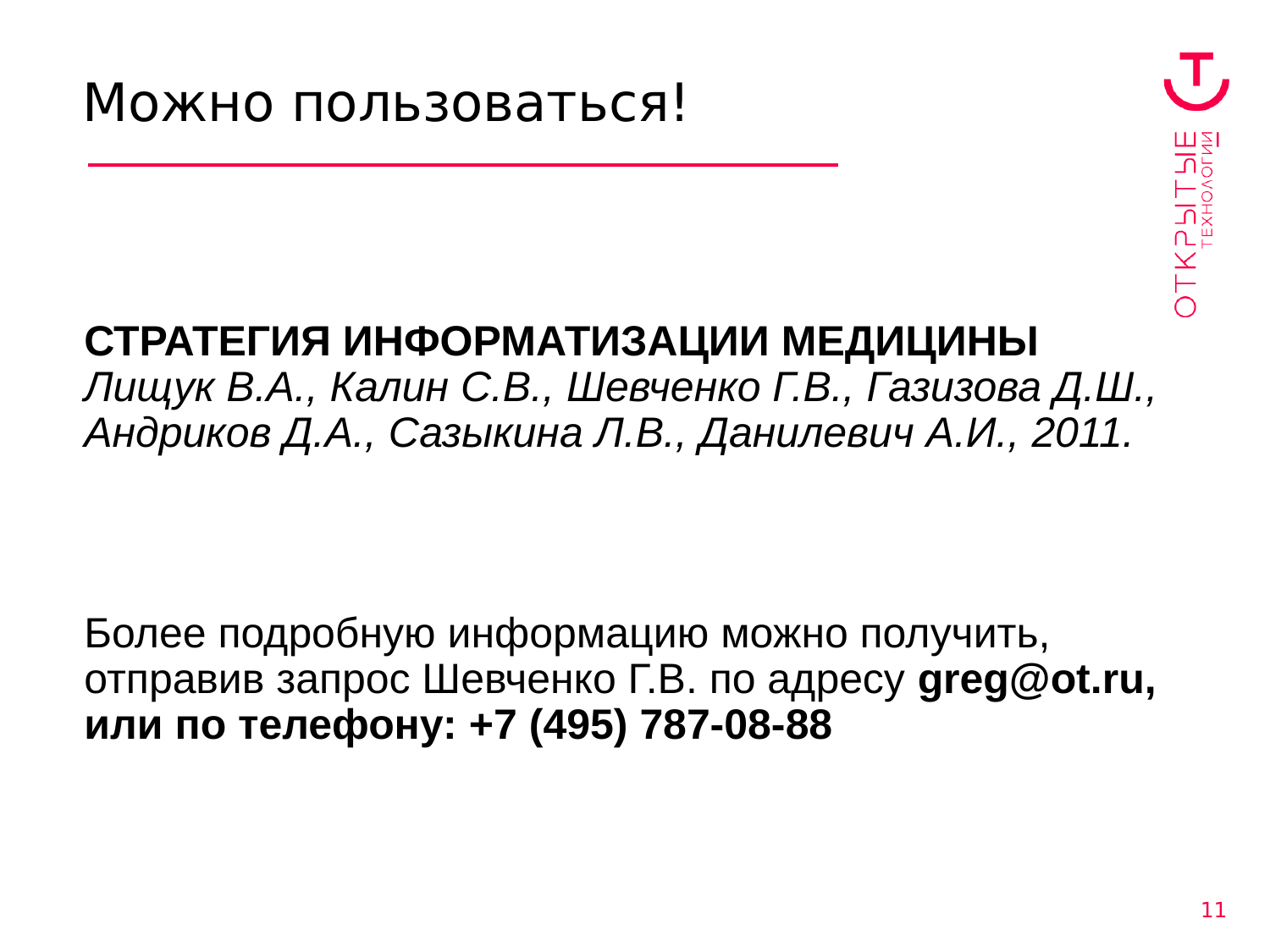

Можно пользоваться!
СТРАТЕГИЯ ИНФОРМАТИЗАЦИИ МЕДИЦИНЫ
Лищук В.А., Калин С.В., Шевченко Г.В., Газизова Д.Ш., Андриков Д.А., Сазыкина Л.В., Данилевич А.И., 2011.

Более подробную информацию можно получить, отправив запрос Шевченко Г.В. по адресу greg@ot.ru, или по телефону: +7 (495) 787-08-88